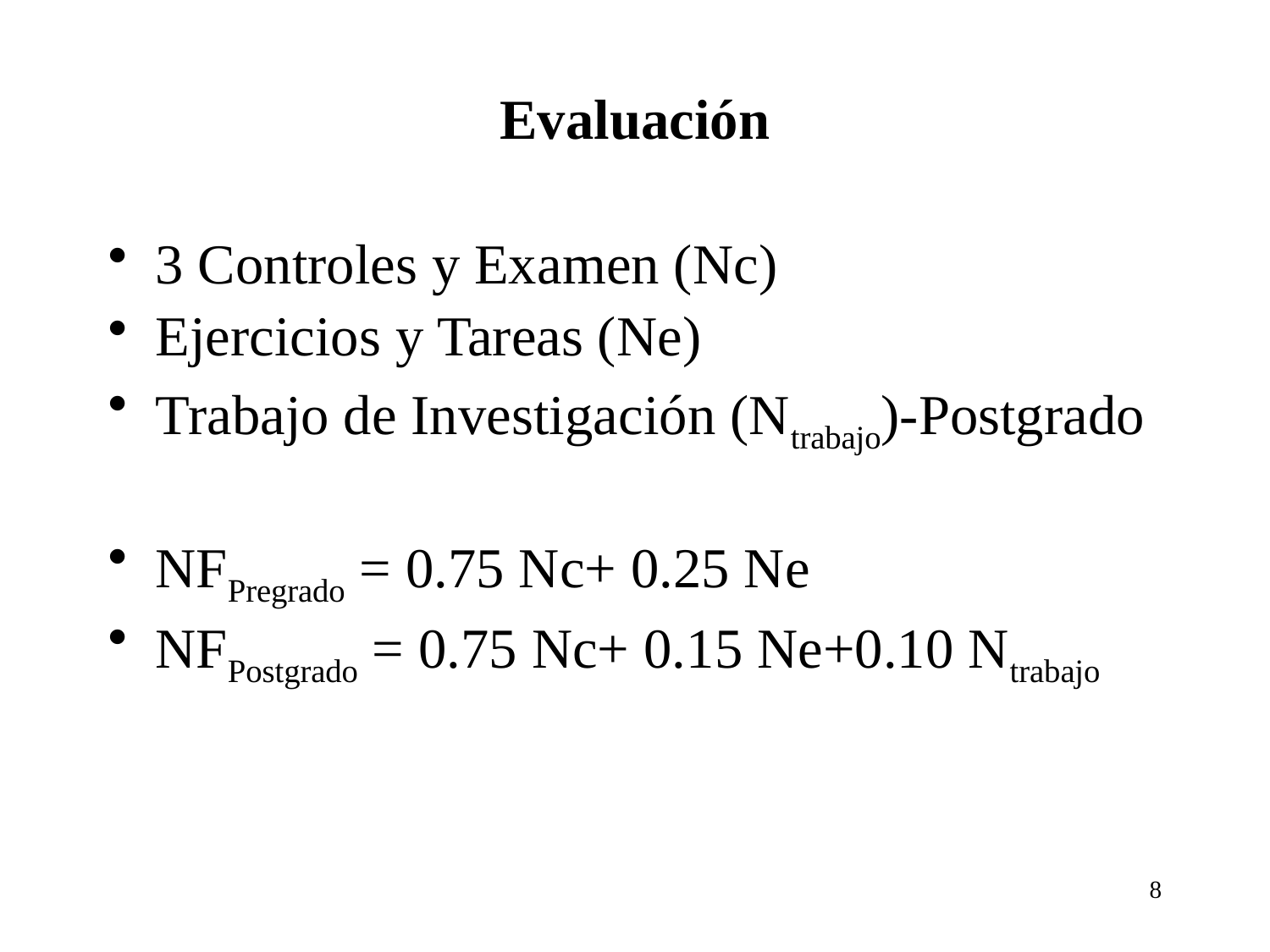

Evaluación

3 Controles y Examen (Nc)
Ejercicios y Tareas (Ne)
Trabajo de Investigación (Ntrabajo)-Postgrado

NFPregrado = 0.75 Nc+ 0.25 Ne
NFPostgrado = 0.75 Nc+ 0.15 Ne+0.10 Ntrabajo

8